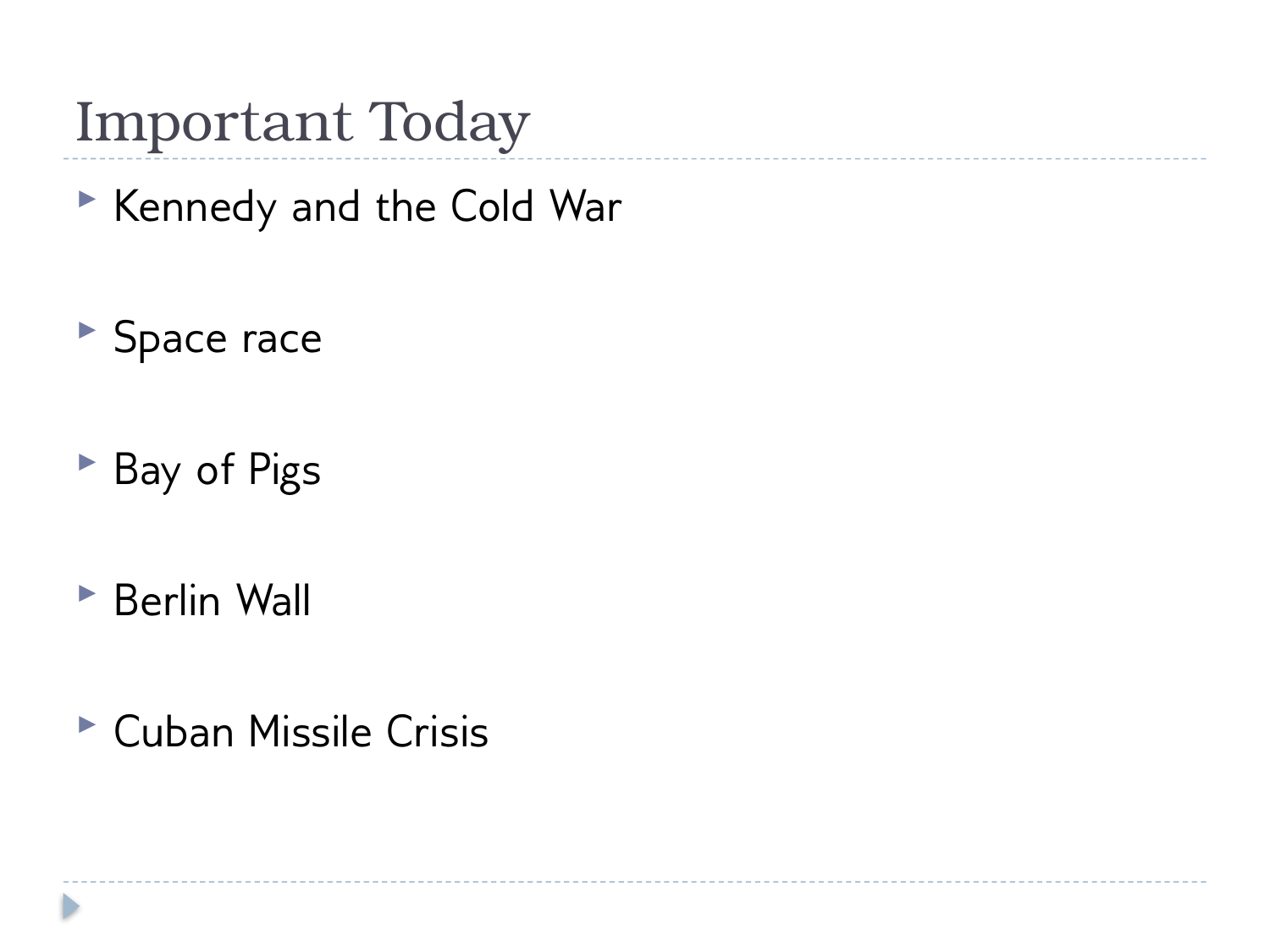

# Important Today
Kennedy and the Cold War

Space race

Bay of Pigs

Berlin Wall

Cuban Missile Crisis